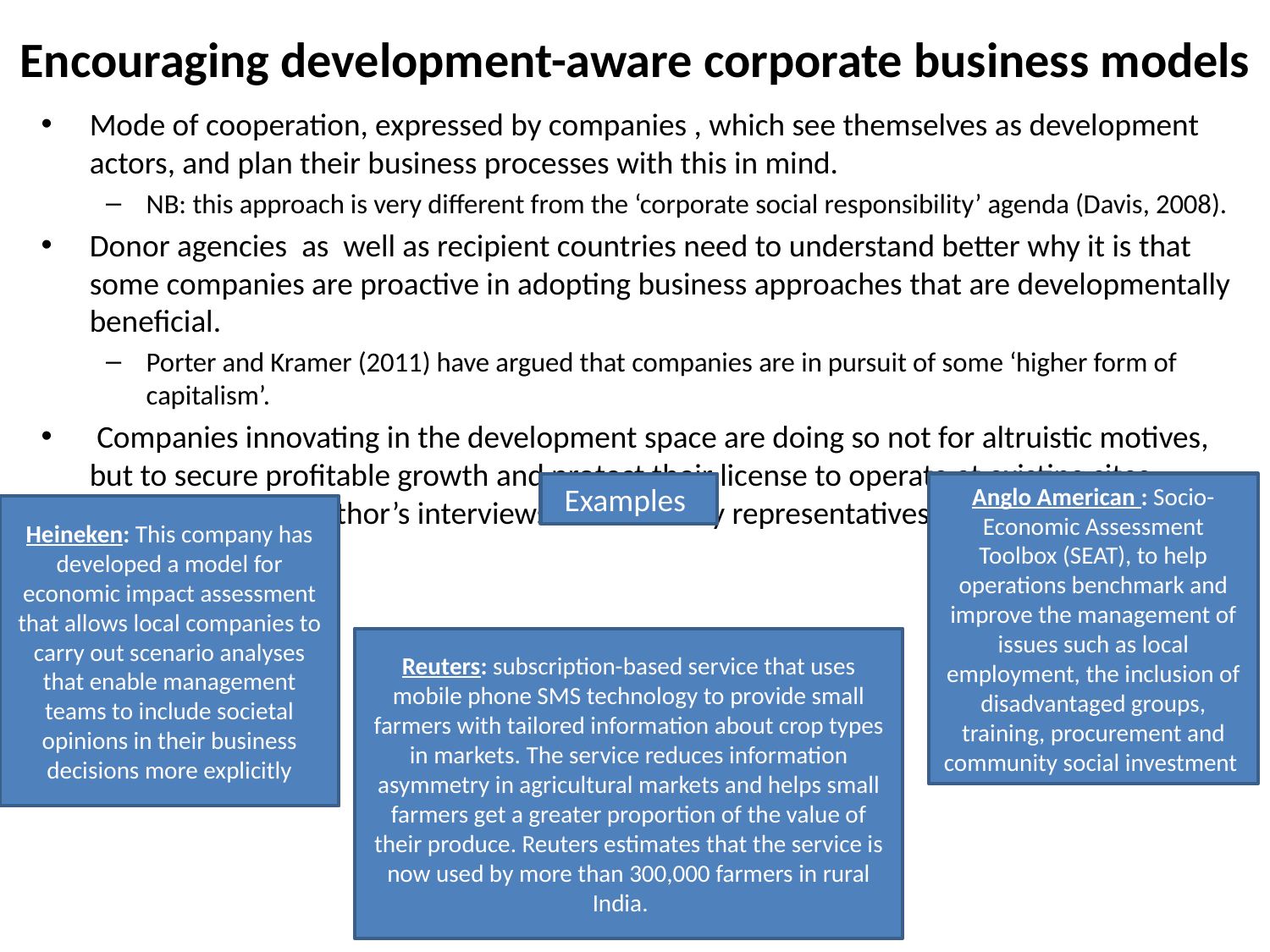

# Encouraging development-aware corporate business models
Mode of cooperation, expressed by companies , which see themselves as development actors, and plan their business processes with this in mind.
NB: this approach is very different from the ‘corporate social responsibility’ agenda (Davis, 2008).
Donor agencies  as  well as recipient countries need to understand better why it is that some companies are proactive in adopting business approaches that are developmentally beneficial.
Porter and Kramer (2011) have argued that companies are in pursuit of some ‘higher form of capitalism’.
 Companies innovating in the development space are doing so not for altruistic motives, but to secure profitable growth and protect their license to operate at existing sites, according to the author’s interviews with industry representatives.
Anglo American : Socio-Economic Assessment Toolbox (SEAT), to help operations benchmark and improve the management of issues such as local employment, the inclusion of disadvantaged groups, training, procurement and community social investment
Examples
Heineken: This company has developed a model for economic impact assessment that allows local companies to carry out scenario analyses that enable management teams to include societal opinions in their business decisions more explicitly
Reuters: subscription-based service that uses mobile phone SMS technology to provide small farmers with tailored information about crop types in markets. The service reduces information asymmetry in agricultural markets and helps small farmers get a greater proportion of the value of their produce. Reuters estimates that the service is now used by more than 300,000 farmers in rural India.